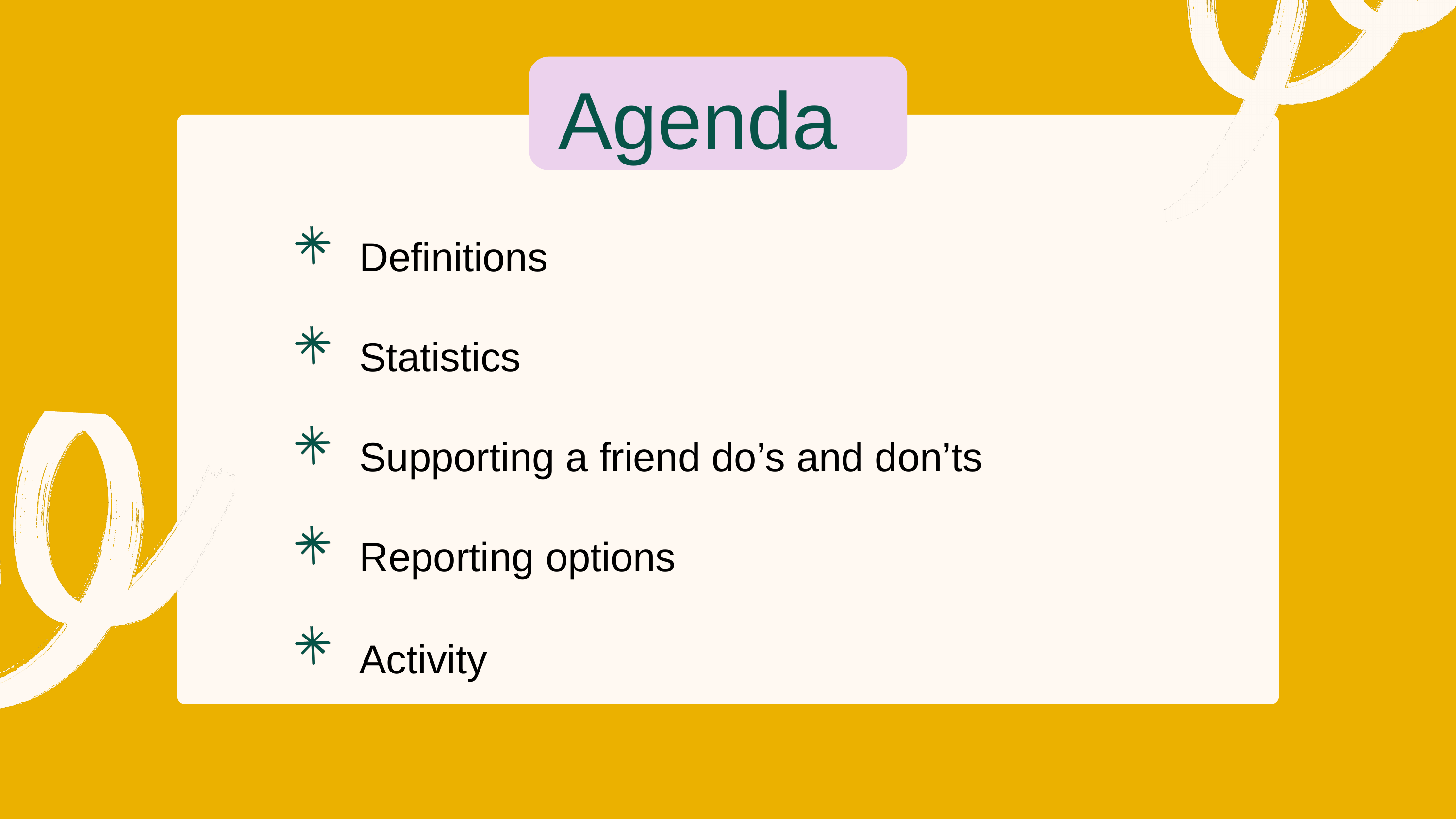

Agenda

Definitions

Statistics

Supporting a friend do’s and don’ts

Reporting options

Activity